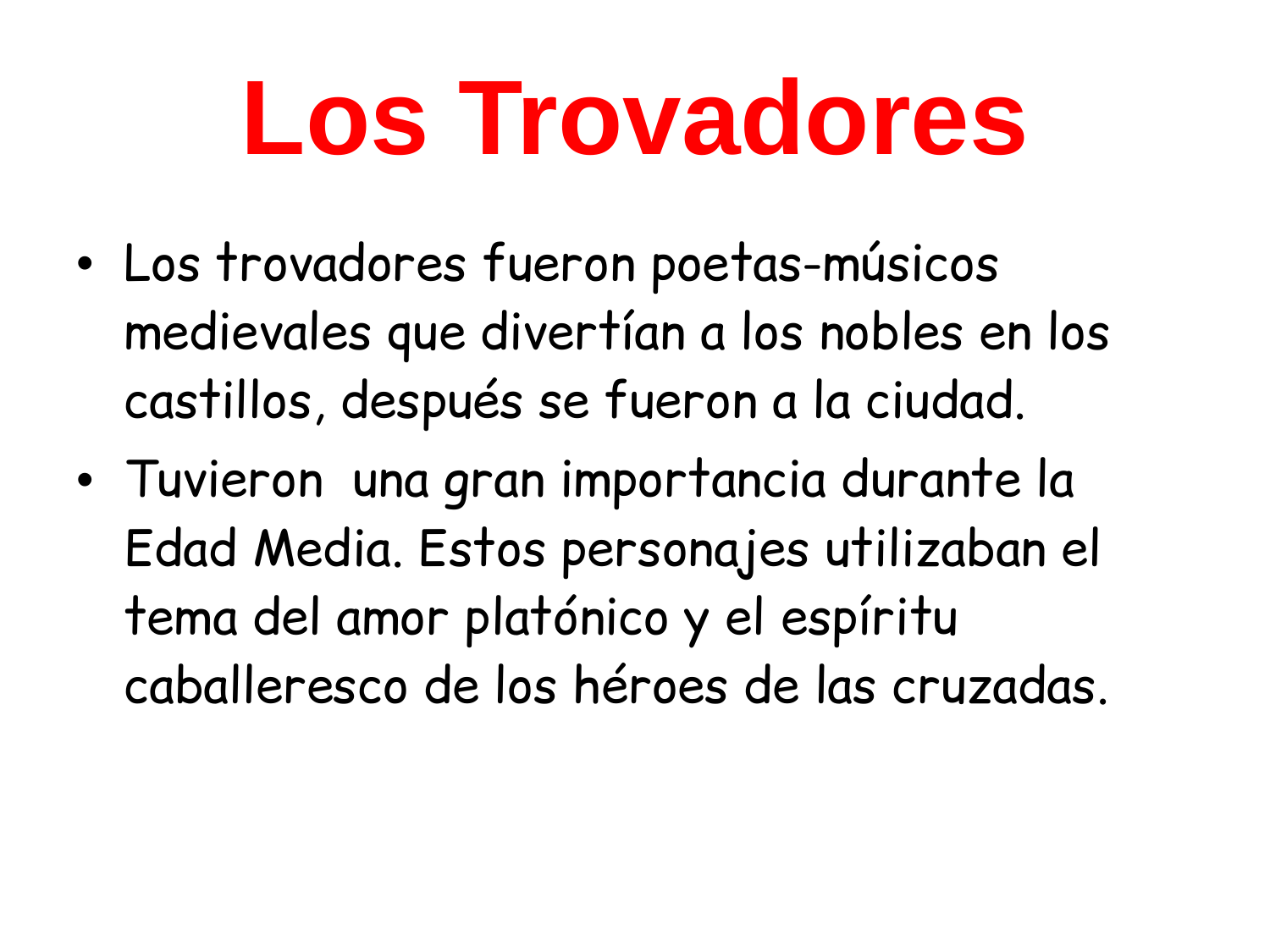

# Los Trovadores
Los trovadores fueron poetas-músicos medievales que divertían a los nobles en los castillos, después se fueron a la ciudad.
Tuvieron  una gran importancia durante la Edad Media. Estos personajes utilizaban el tema del amor platónico y el espíritu caballeresco de los héroes de las cruzadas.